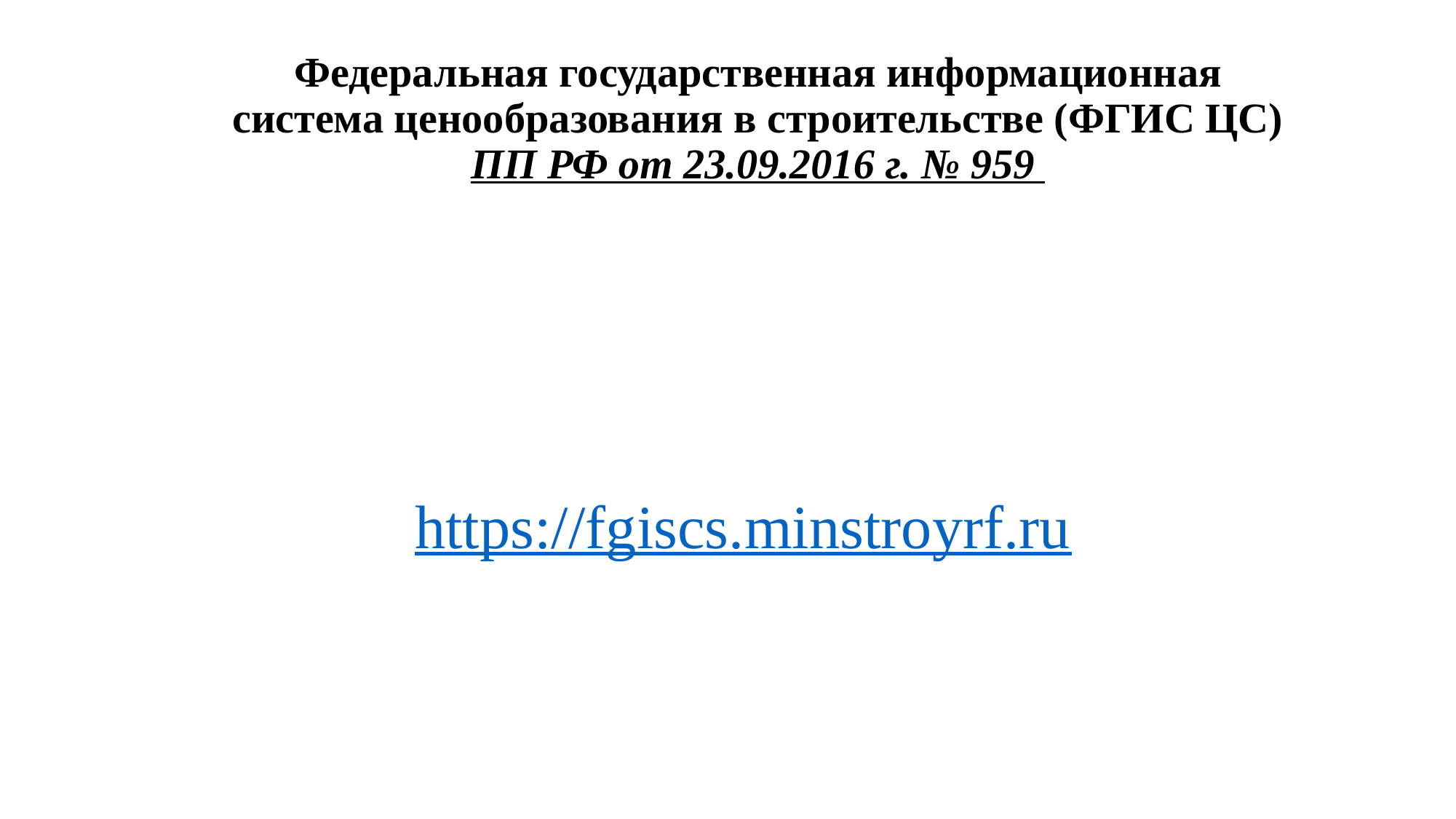

# Федеральная государственная информационная система ценообразования в строительстве (ФГИС ЦС) ПП РФ от 23.09.2016 г. № 959
https://fgiscs.minstroyrf.ru

34